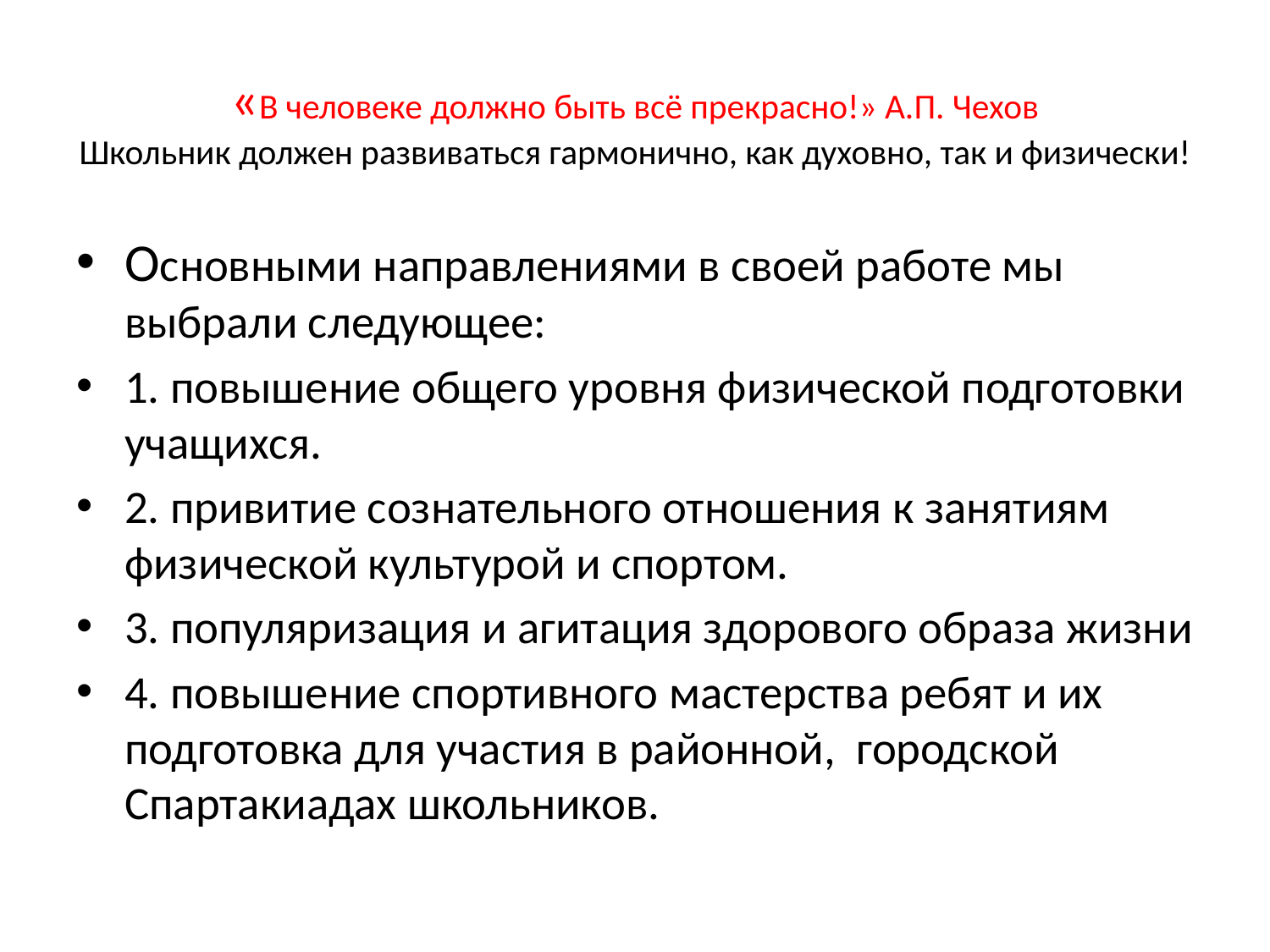

# «В человеке должно быть всё прекрасно!» А.П. Чехов Школьник должен развиваться гармонично, как духовно, так и физически!
Основными направлениями в своей работе мы выбрали следующее:
1. повышение общего уровня физической подготовки учащихся.
2. привитие сознательного отношения к занятиям физической культурой и спортом.
3. популяризация и агитация здорового образа жизни
4. повышение спортивного мастерства ребят и их подготовка для участия в районной,  городской Спартакиадах школьников.